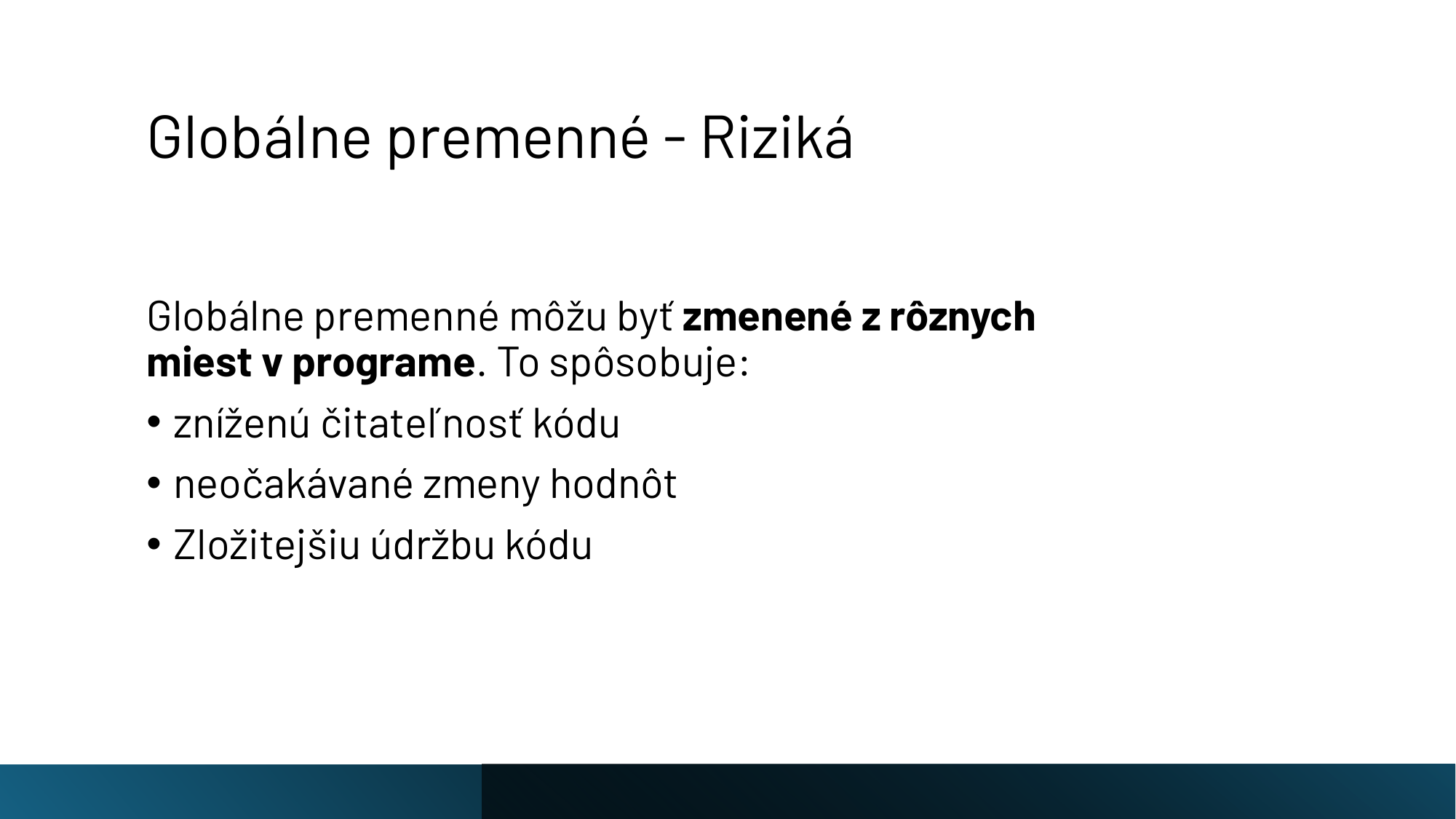

# Globálne premenné - Riziká
Globálne premenné môžu byť zmenené z rôznych miest v programe. To spôsobuje:
zníženú čitateľnosť kódu
neočakávané zmeny hodnôt
Zložitejšiu údržbu kódu